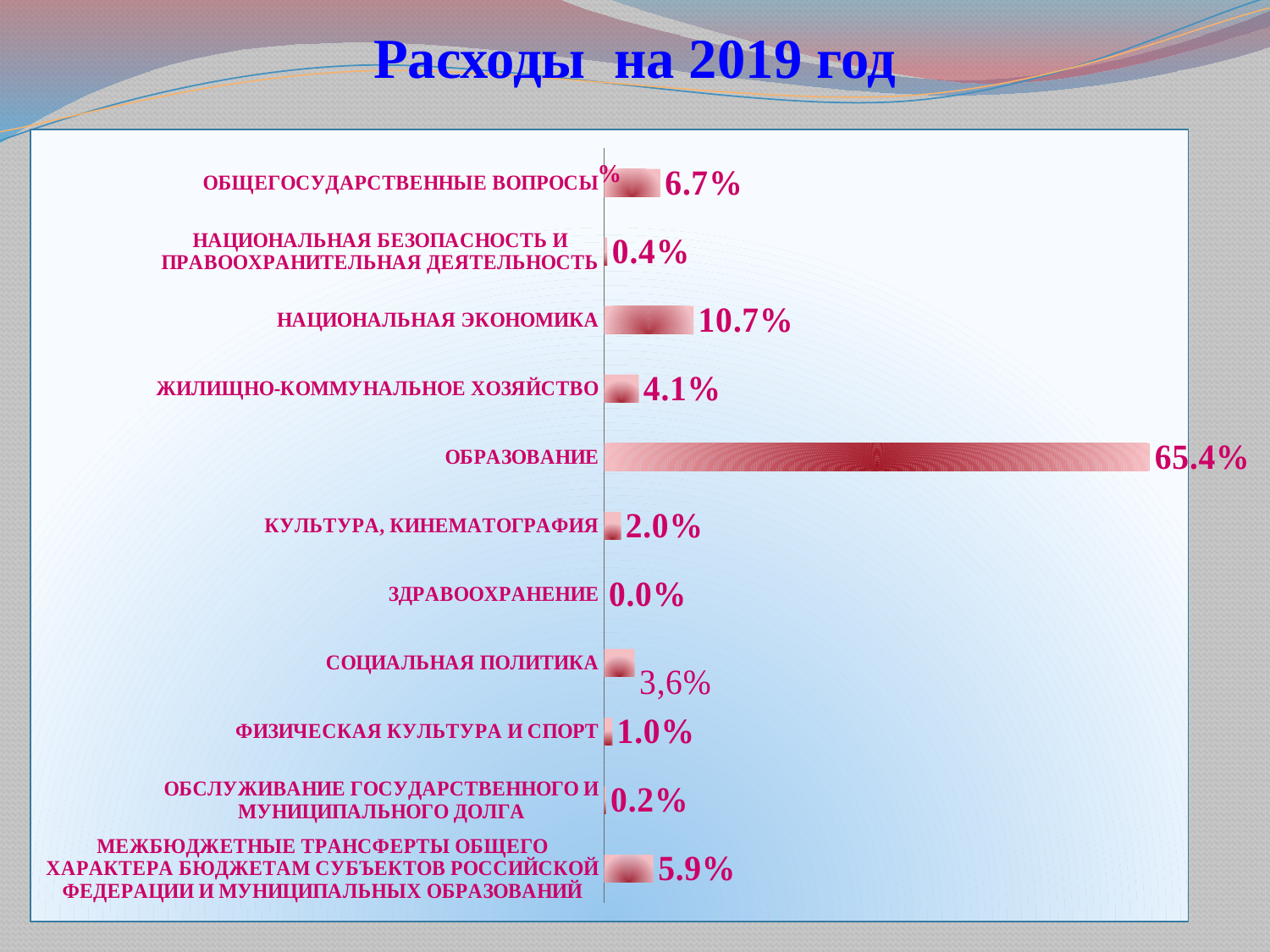

# Расходы  на 2019 год

### Chart:

| Category | % |
|---|---|
| МЕЖБЮДЖЕТНЫЕ ТРАНСФЕРТЫ ОБЩЕГО ХАРАКТЕРА БЮДЖЕТАМ СУБЪЕКТОВ РОССИЙСКОЙ ФЕДЕРАЦИИ И МУНИЦИПАЛЬНЫХ ОБРАЗОВАНИЙ | 0.058915592007625875 |
| ОБСЛУЖИВАНИЕ ГОСУДАРСТВЕННОГО И МУНИЦИПАЛЬНОГО ДОЛГА | 0.0019494570762042772 |
| ФИЗИЧЕСКАЯ КУЛЬТУРА И СПОРТ | 0.009718443413509338 |
| СОЦИАЛЬНАЯ ПОЛИТИКА | 0.036279446174240476 |
| ЗДРАВООХРАНЕНИЕ | 0.0 |
| КУЛЬТУРА, КИНЕМАТОГРАФИЯ | 0.0200891051842062 |
| ОБРАЗОВАНИЕ | 0.6539762676094708 |
| ЖИЛИЩНО-КОММУНАЛЬНОЕ ХОЗЯЙСТВО | 0.041312394498132274 |
| НАЦИОНАЛЬНАЯ ЭКОНОМИКА | 0.1069675595346696 |
| НАЦИОНАЛЬНАЯ БЕЗОПАСНОСТЬ И ПРАВООХРАНИТЕЛЬНАЯ ДЕЯТЕЛЬНОСТЬ | 0.003646734384473924 |
| ОБЩЕГОСУДАРСТВЕННЫЕ ВОПРОСЫ | 0.06714500011746728 |